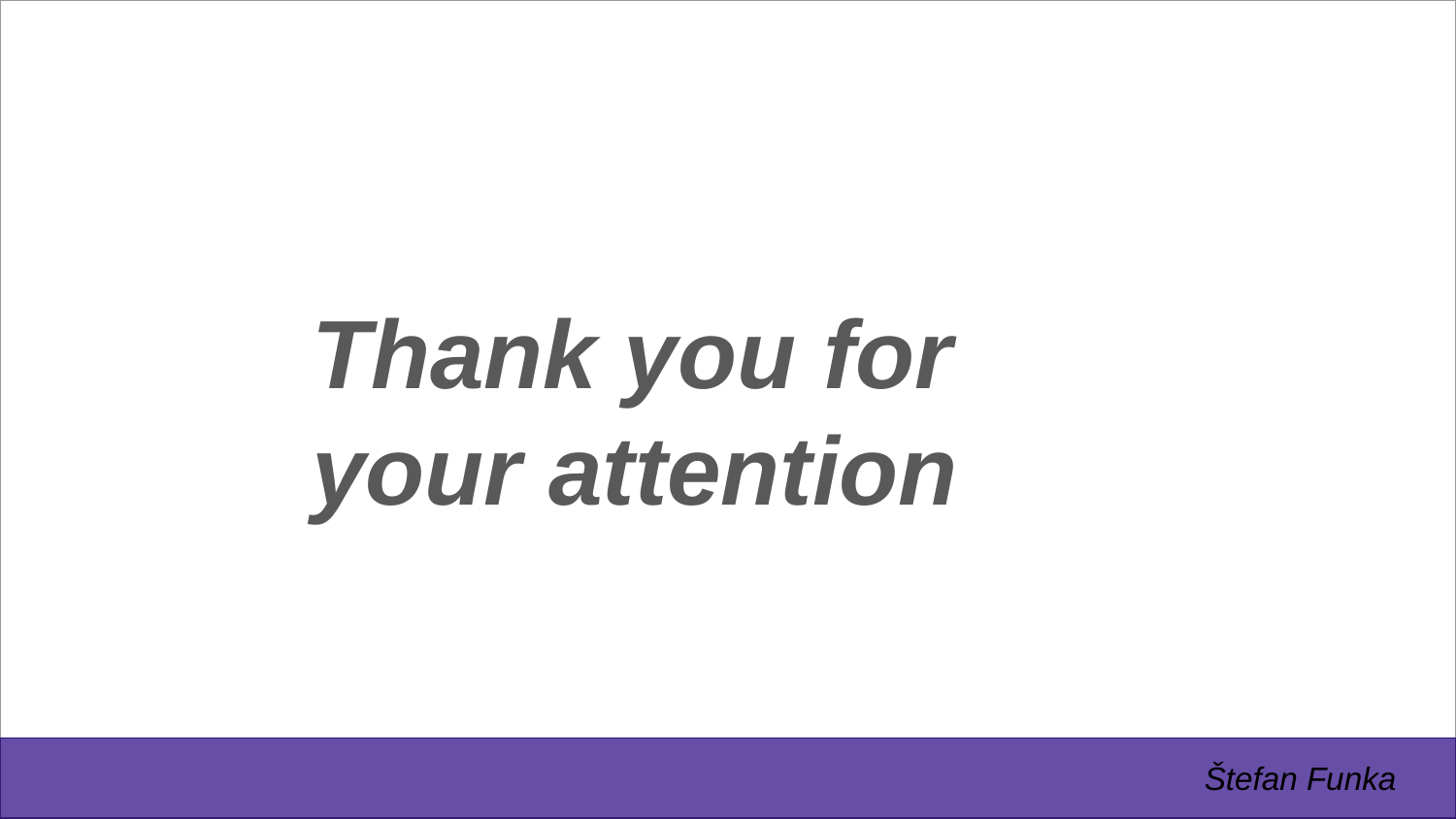

Thank you for your attention

Štefan Funka